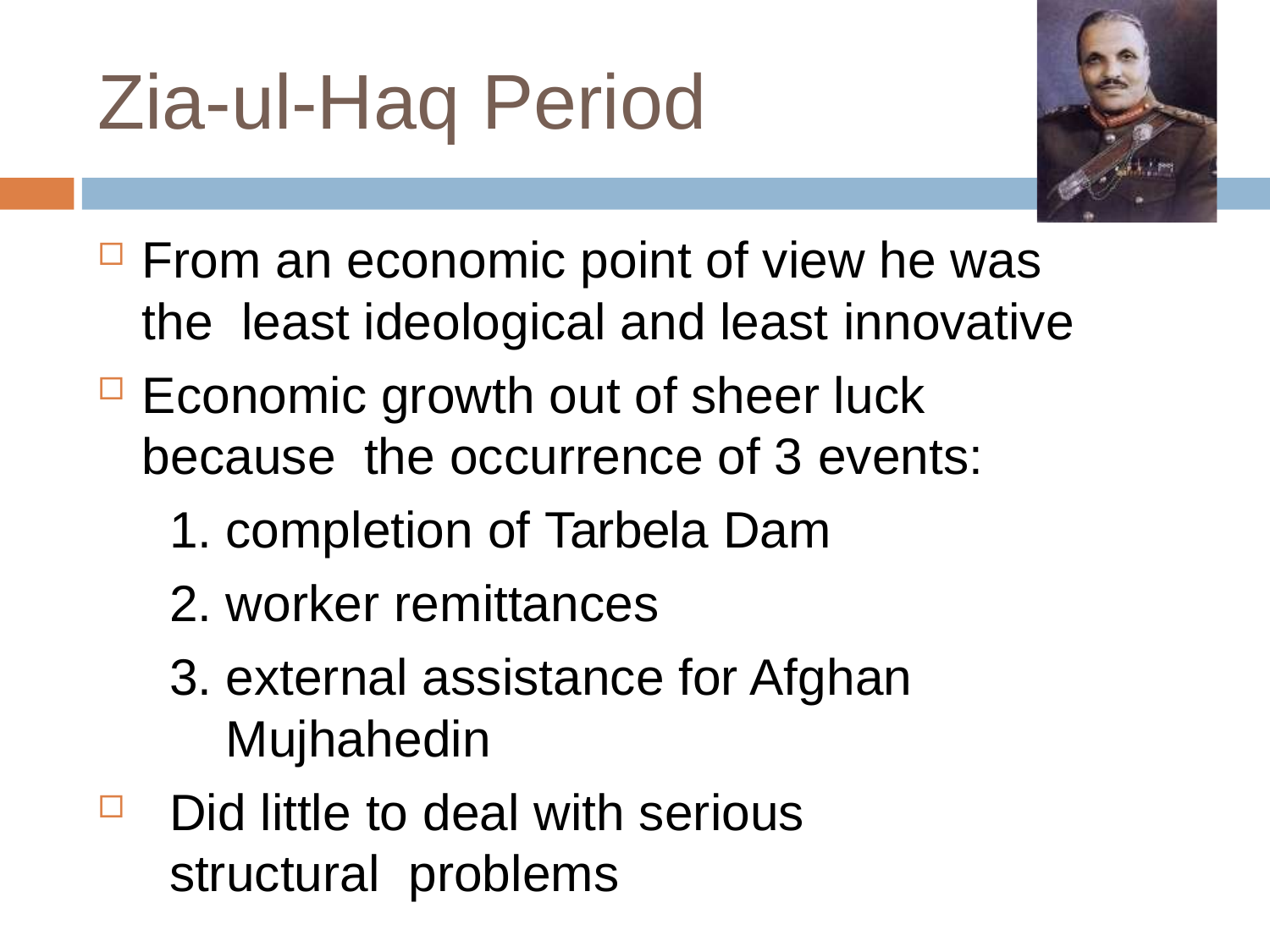

# Zia-ul-Haq Period
From an economic point of view he was the  least ideological and least innovative
Economic growth out of sheer luck because  the occurrence of 3 events:
completion of Tarbela Dam
worker remittances
external assistance for Afghan Mujhahedin
Did little to deal with serious structural  problems